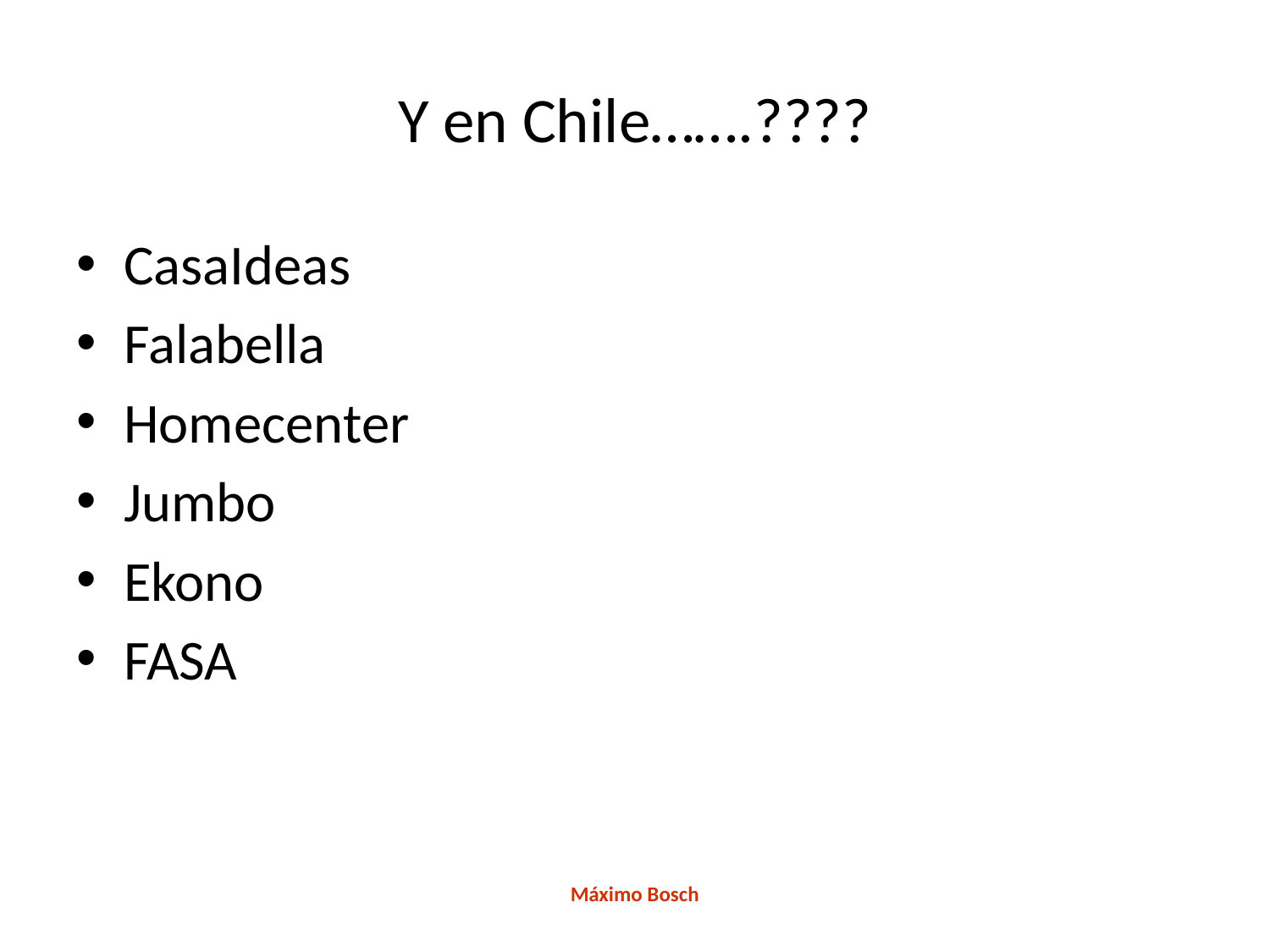

# Y en Chile…….????
CasaIdeas
Falabella
Homecenter
Jumbo
Ekono
FASA

Máximo Bosch